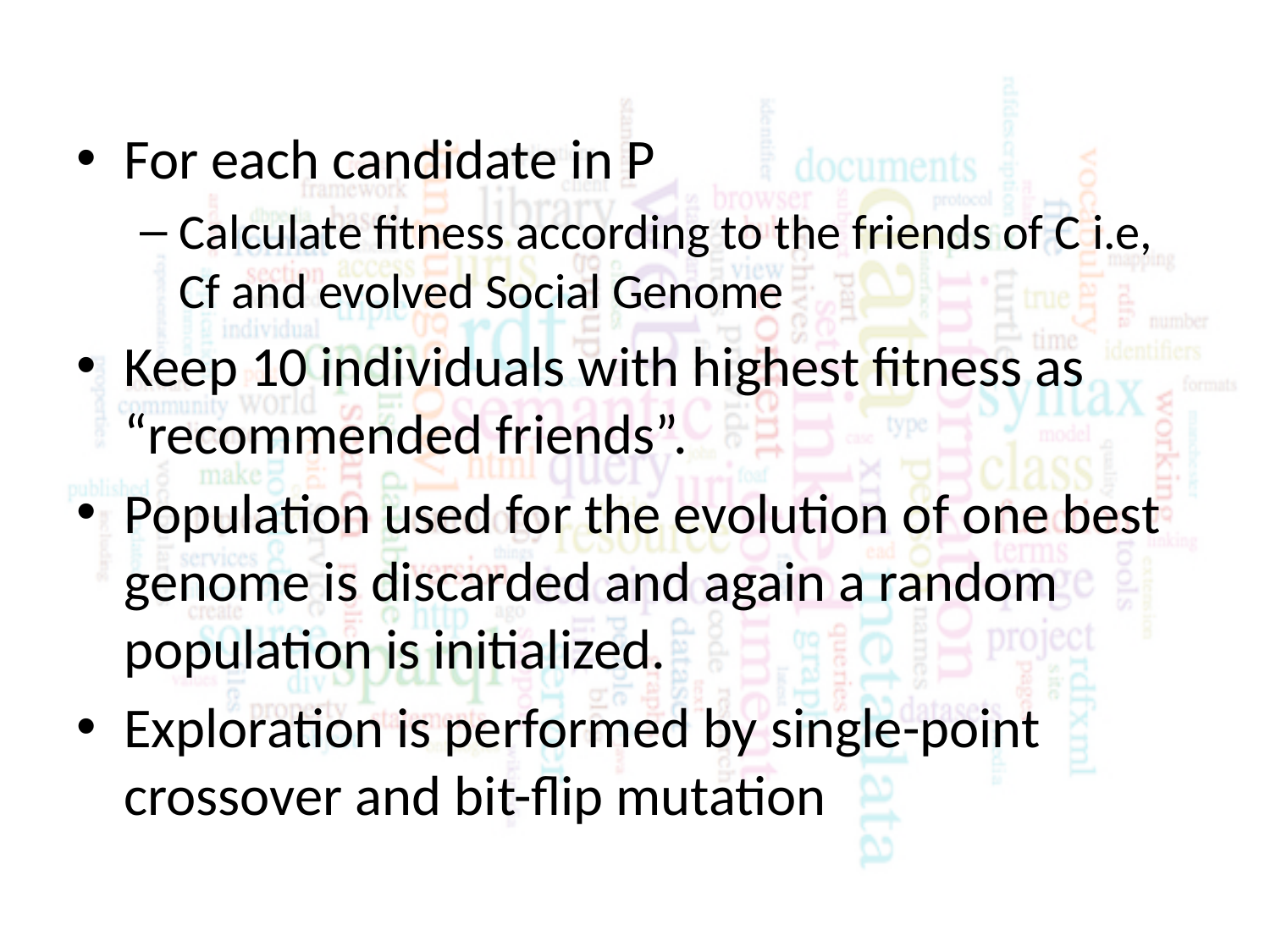

For each candidate in P
Calculate fitness according to the friends of C i.e, Cf and evolved Social Genome
Keep 10 individuals with highest fitness as “recommended friends”.
Population used for the evolution of one best genome is discarded and again a random population is initialized.
Exploration is performed by single-point crossover and bit-flip mutation